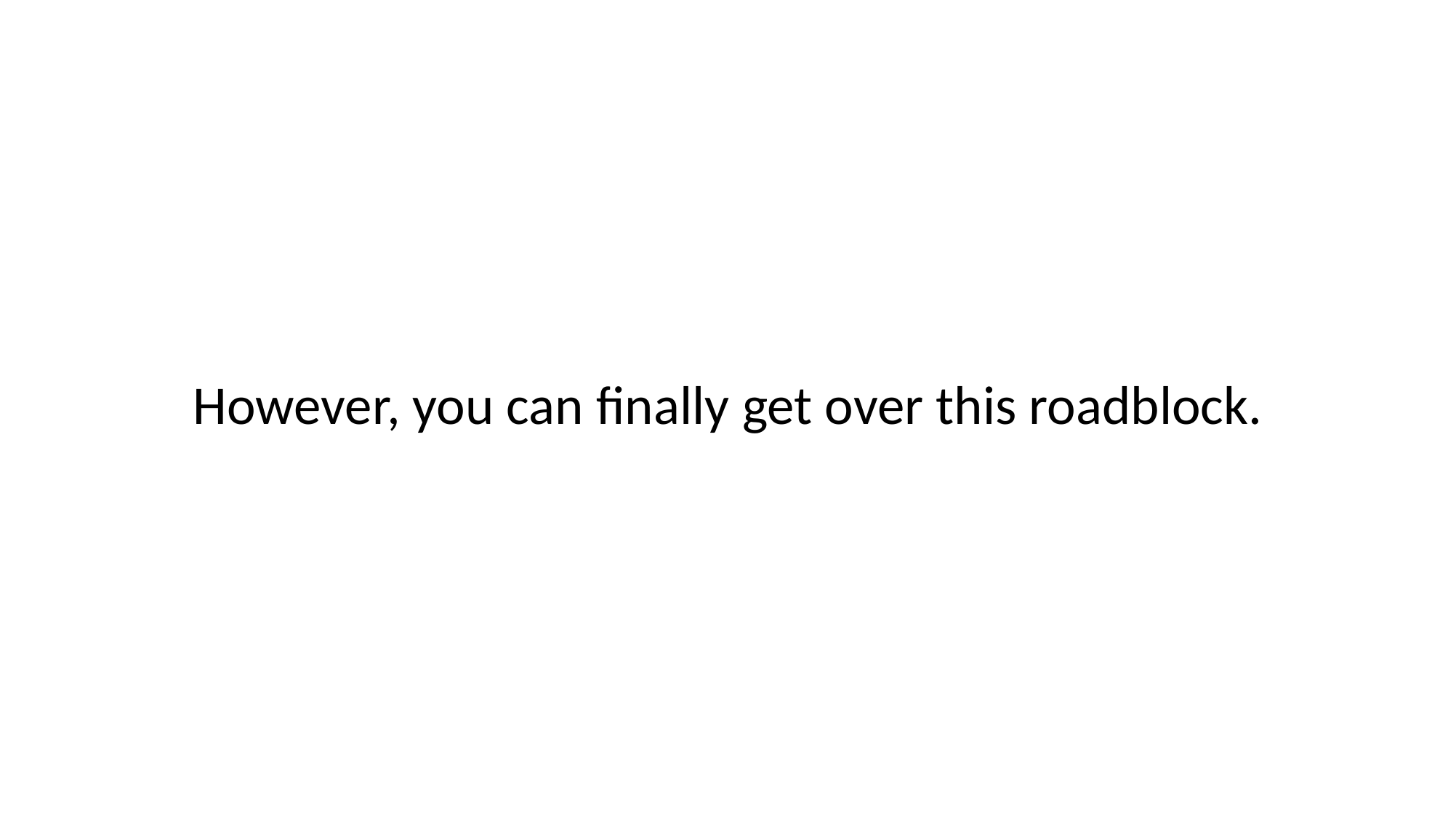

# However, you can finally get over this roadblock.